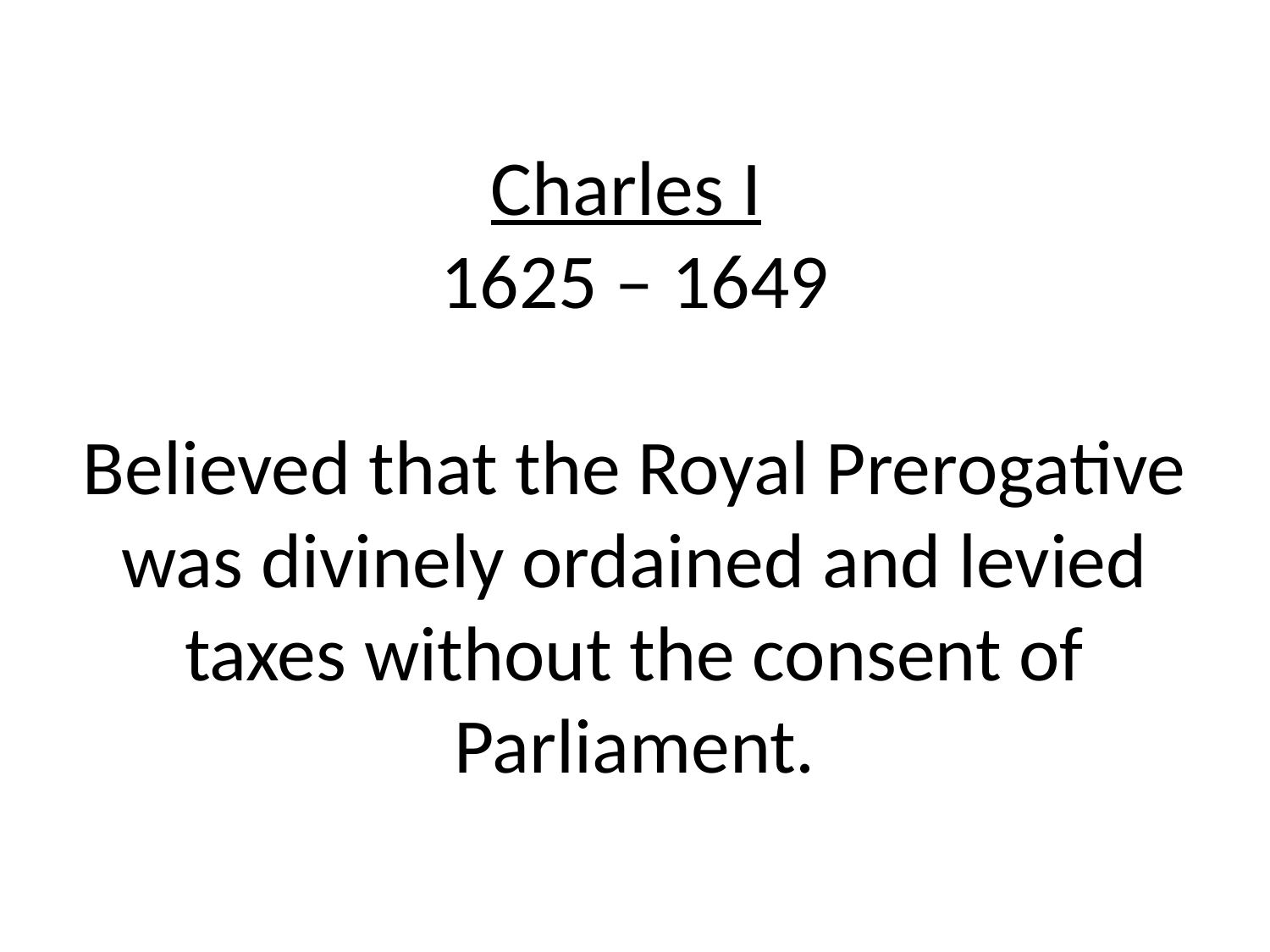

# Charles I 1625 – 1649 Believed that the Royal Prerogative was divinely ordained and levied taxes without the consent of Parliament.